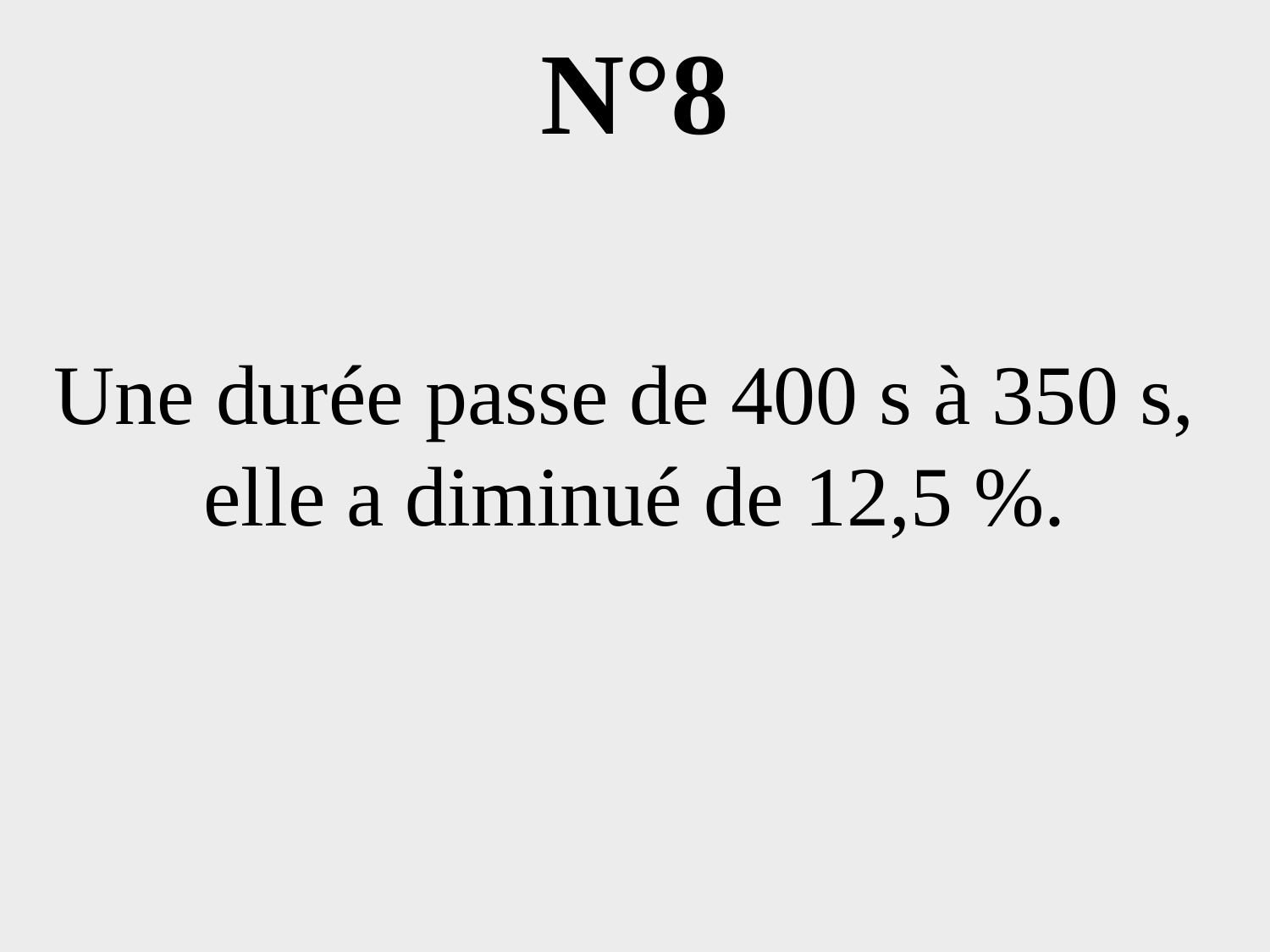

# N°8
Une durée passe de 400 s à 350 s,
elle a diminué de 12,5 %.